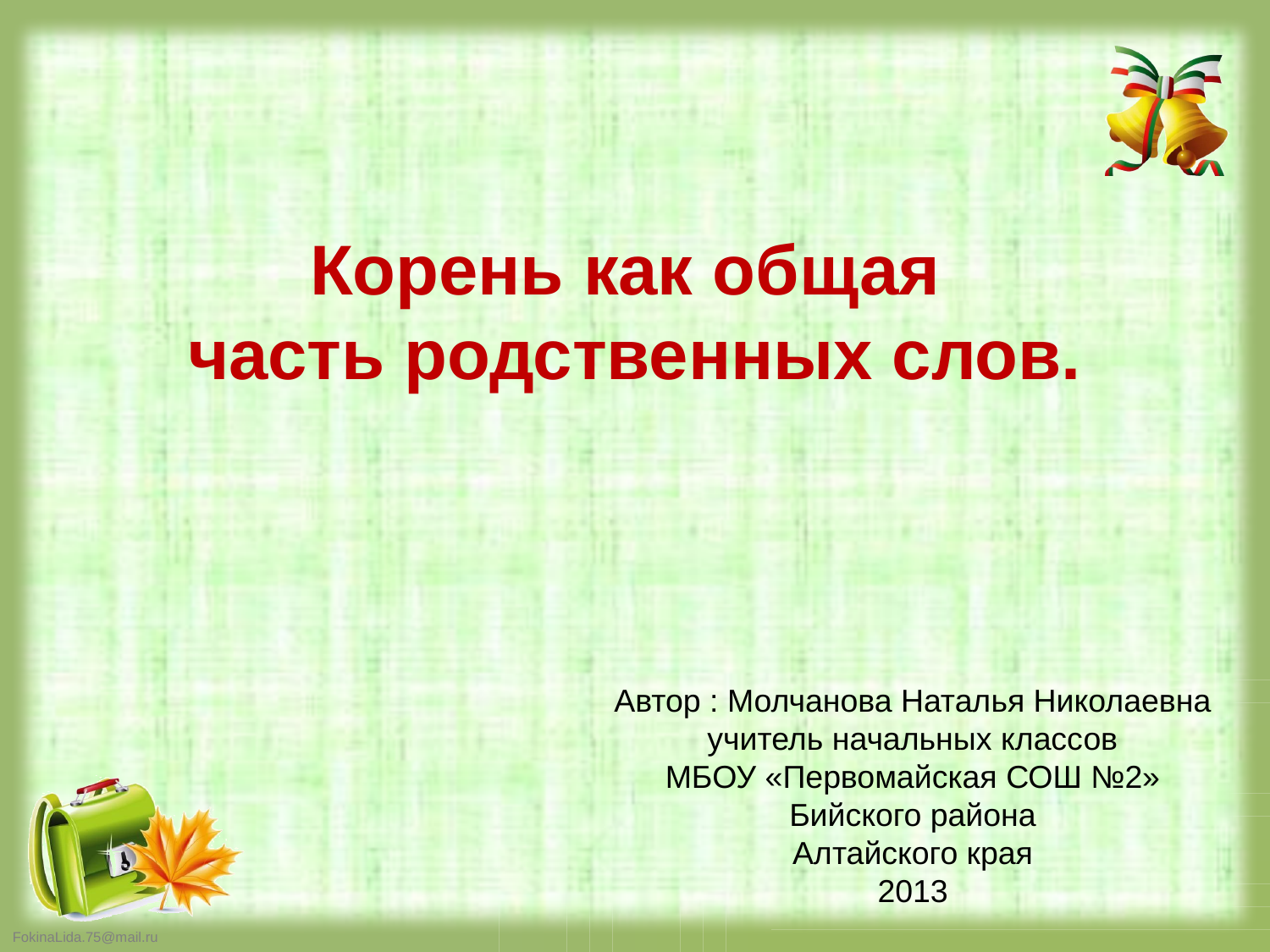

Корень как общая
часть родственных слов.
Автор : Молчанова Наталья Николаевна
учитель начальных классов
МБОУ «Первомайская СОШ №2»
Бийского района
Алтайского края
2013